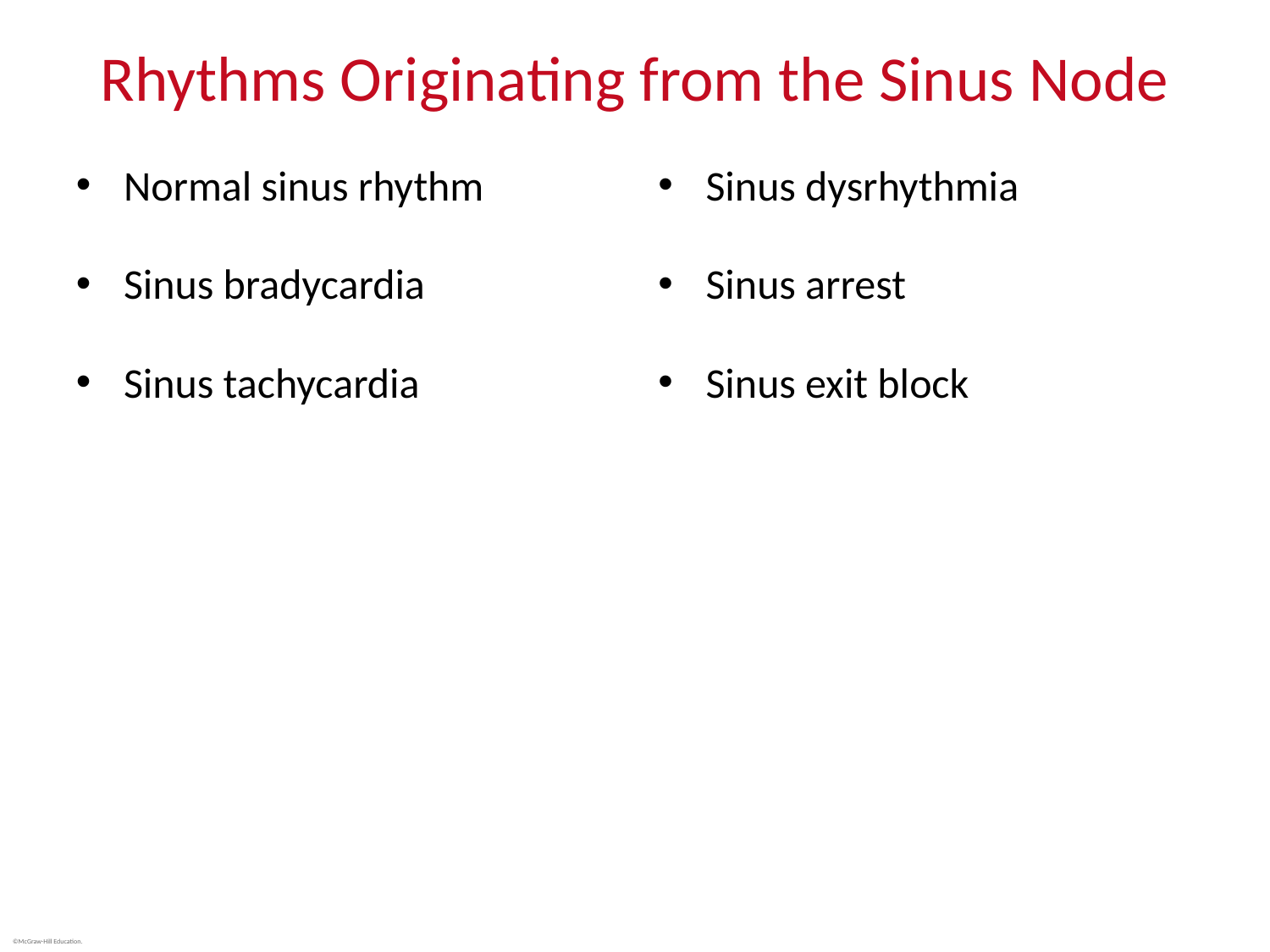

# Rhythms Originating from the Sinus Node
Normal sinus rhythm
Sinus bradycardia
Sinus tachycardia

Sinus dysrhythmia
Sinus arrest
Sinus exit block